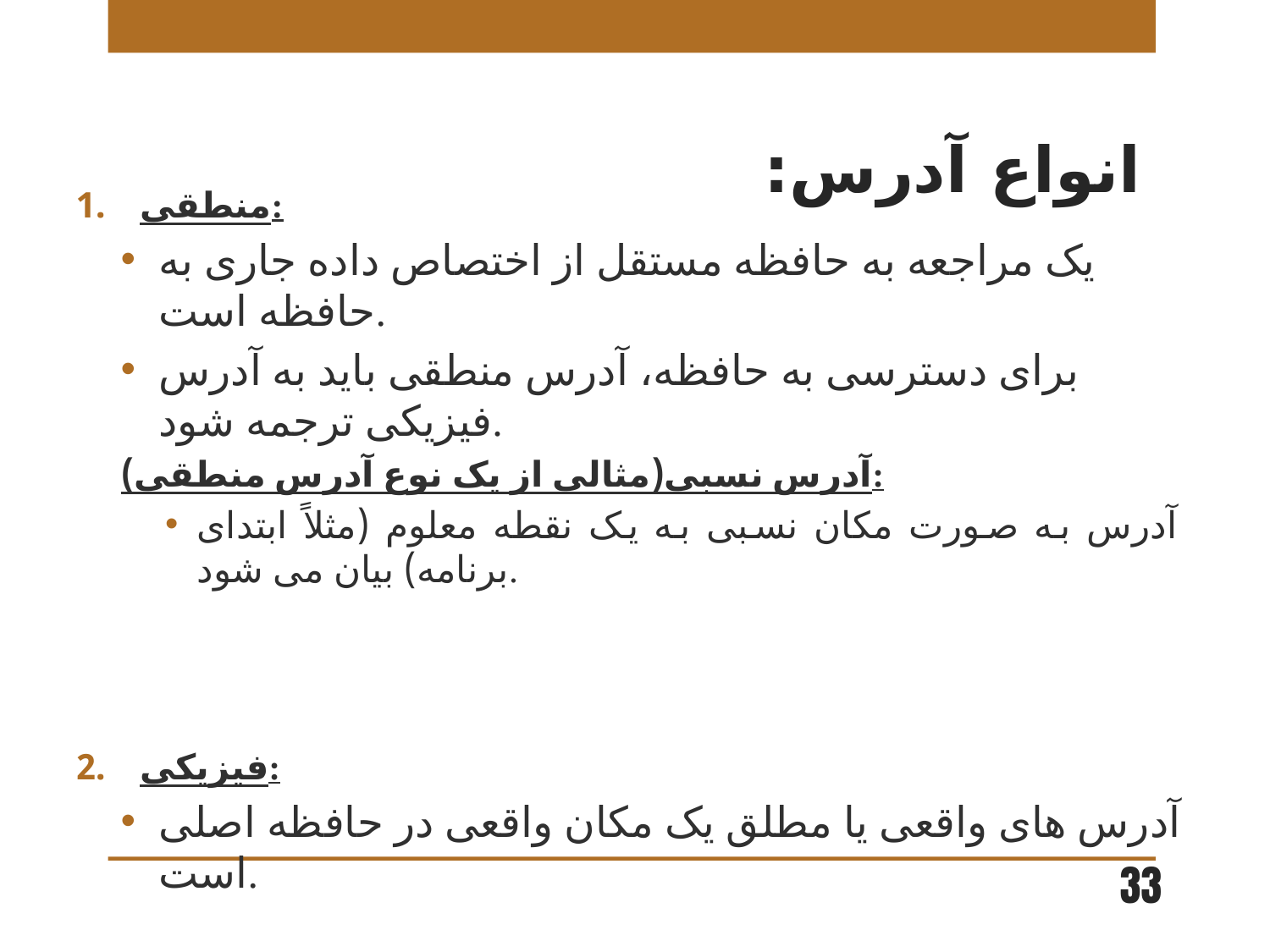

# انواع آدرس:
منطقی:
یک مراجعه به حافظه مستقل از اختصاص داده جاری به حافظه است.
برای دسترسی به حافظه، آدرس منطقی باید به آدرس فیزیکی ترجمه شود.
آدرس نسبی(مثالی از یک نوع آدرس منطقی):
آدرس به صورت مکان نسبی به یک نقطه معلوم (مثلاً ابتدای برنامه) بیان می شود.

فیزیکی:
آدرس های واقعی یا مطلق یک مکان واقعی در حافظه اصلی است.
33